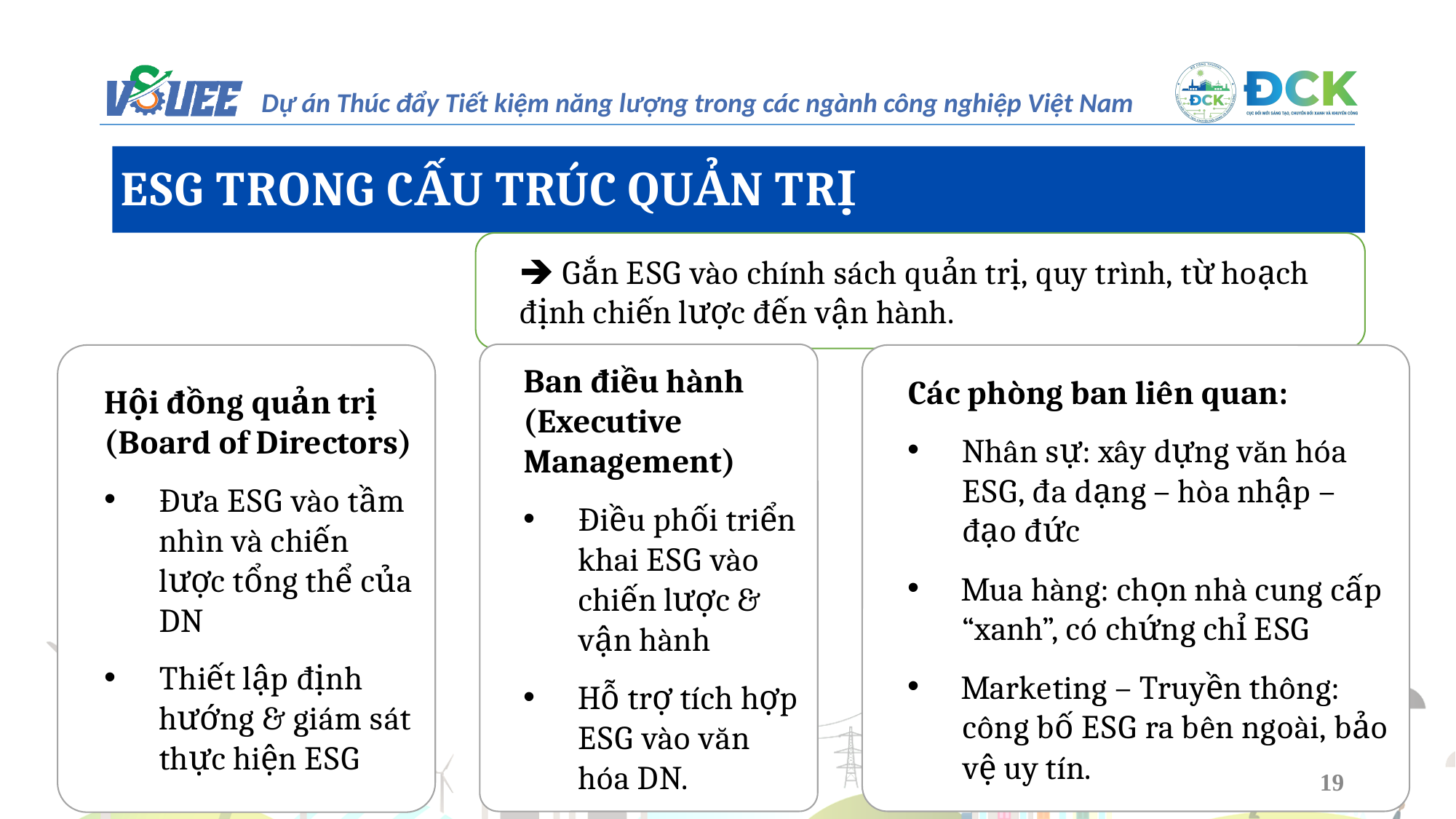

ESG TRONG CẤU TRÚC QUẢN TRỊ
🡺 Gắn ESG vào chính sách quản trị, quy trình, từ hoạch định chiến lược đến vận hành.
Ban điều hành (Executive Management)
Điều phối triển khai ESG vào chiến lược & vận hành
Hỗ trợ tích hợp ESG vào văn hóa DN.
Các phòng ban liên quan:
Nhân sự: xây dựng văn hóa ESG, đa dạng – hòa nhập – đạo đức
Mua hàng: chọn nhà cung cấp “xanh”, có chứng chỉ ESG
Marketing – Truyền thông: công bố ESG ra bên ngoài, bảo vệ uy tín.
Hội đồng quản trị (Board of Directors)
Đưa ESG vào tầm nhìn và chiến lược tổng thể của DN
Thiết lập định hướng & giám sát thực hiện ESG
19